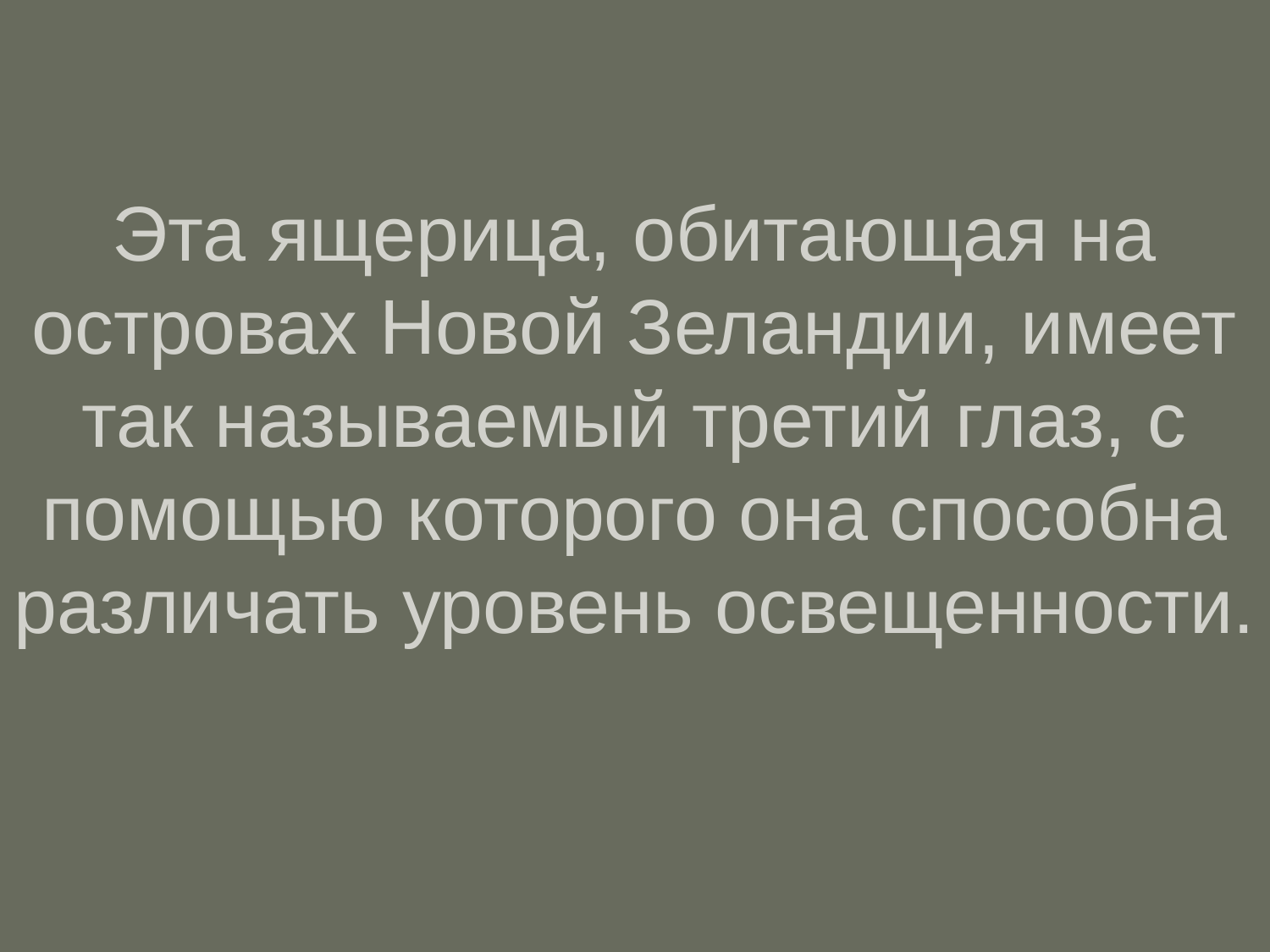

# Эта ящерица, обитающая на островах Новой Зеландии, имеет так называемый третий глаз, с помощью которого она способна различать уровень освещенности.